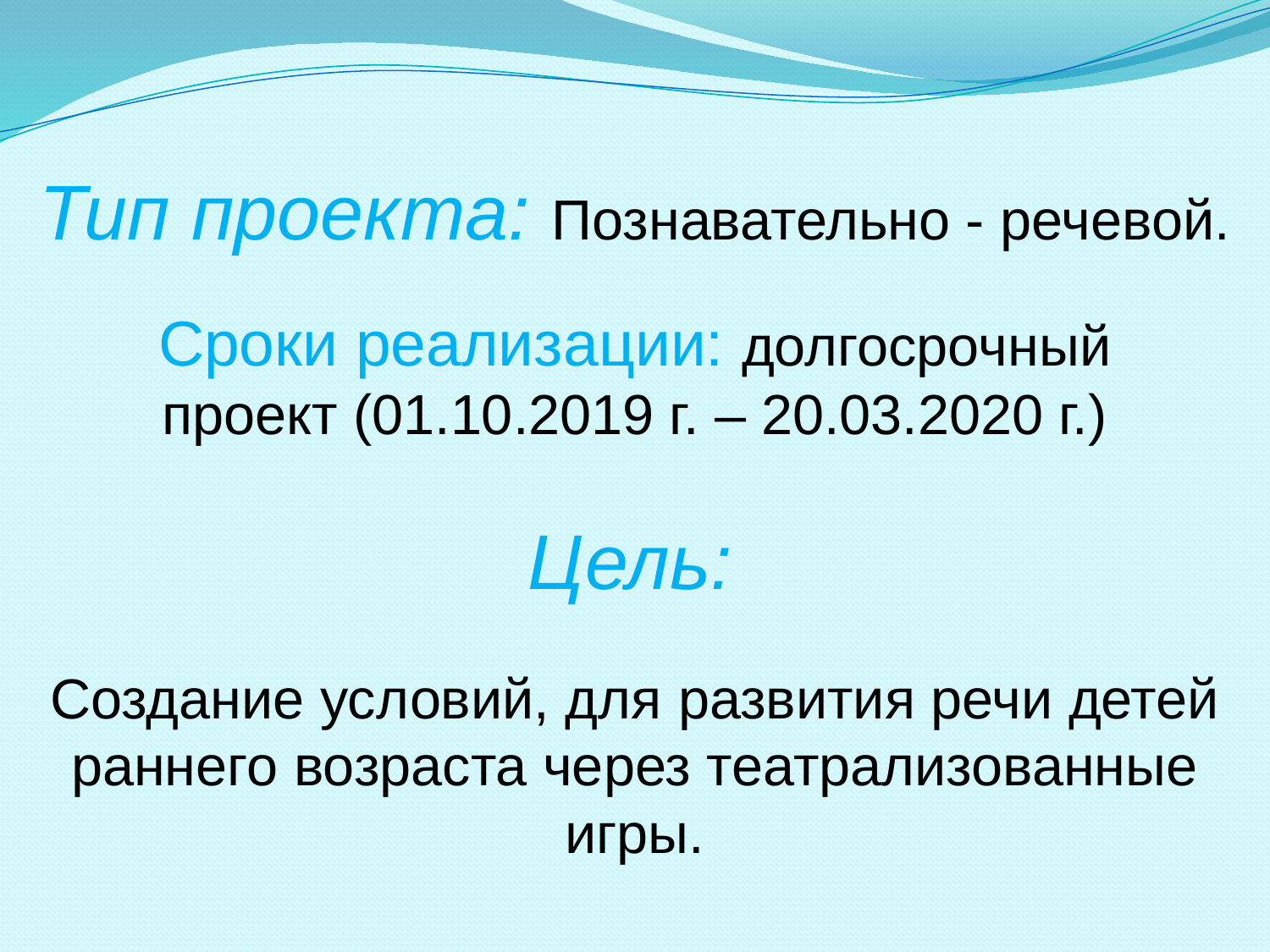

Тип проекта: Познавательно - речевой.
Сроки реализации: долгосрочный проект (01.10.2019 г. – 20.03.2020 г.)

Цель:
Создание условий, для развития речи детей раннего возраста через театрализованные игры.